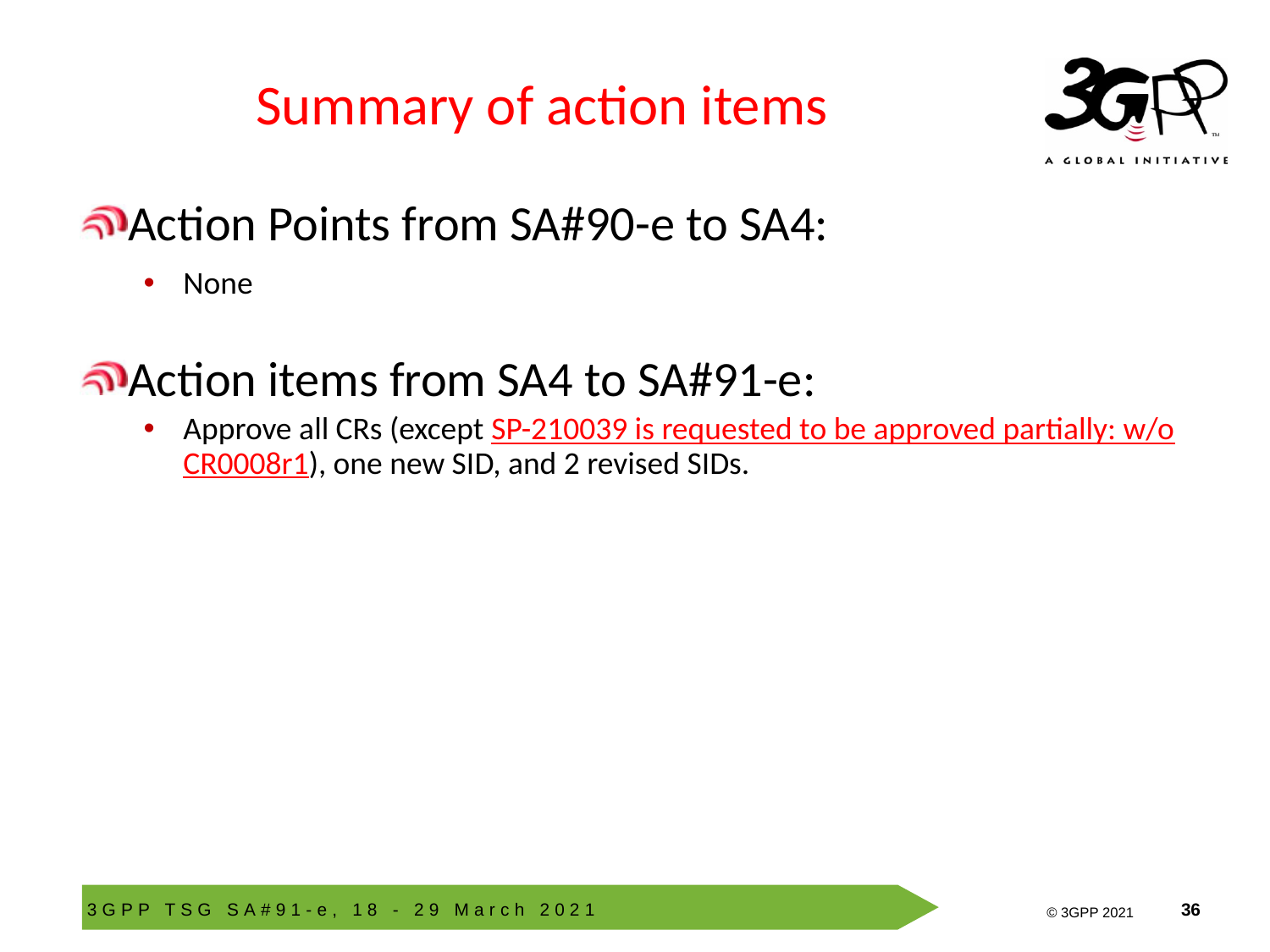

# Summary of action items
Action Points from SA#90-e to SA4:
None
Action items from SA4 to SA#91-e:
Approve all CRs (except SP-210039 is requested to be approved partially: w/o CR0008r1), one new SID, and 2 revised SIDs.